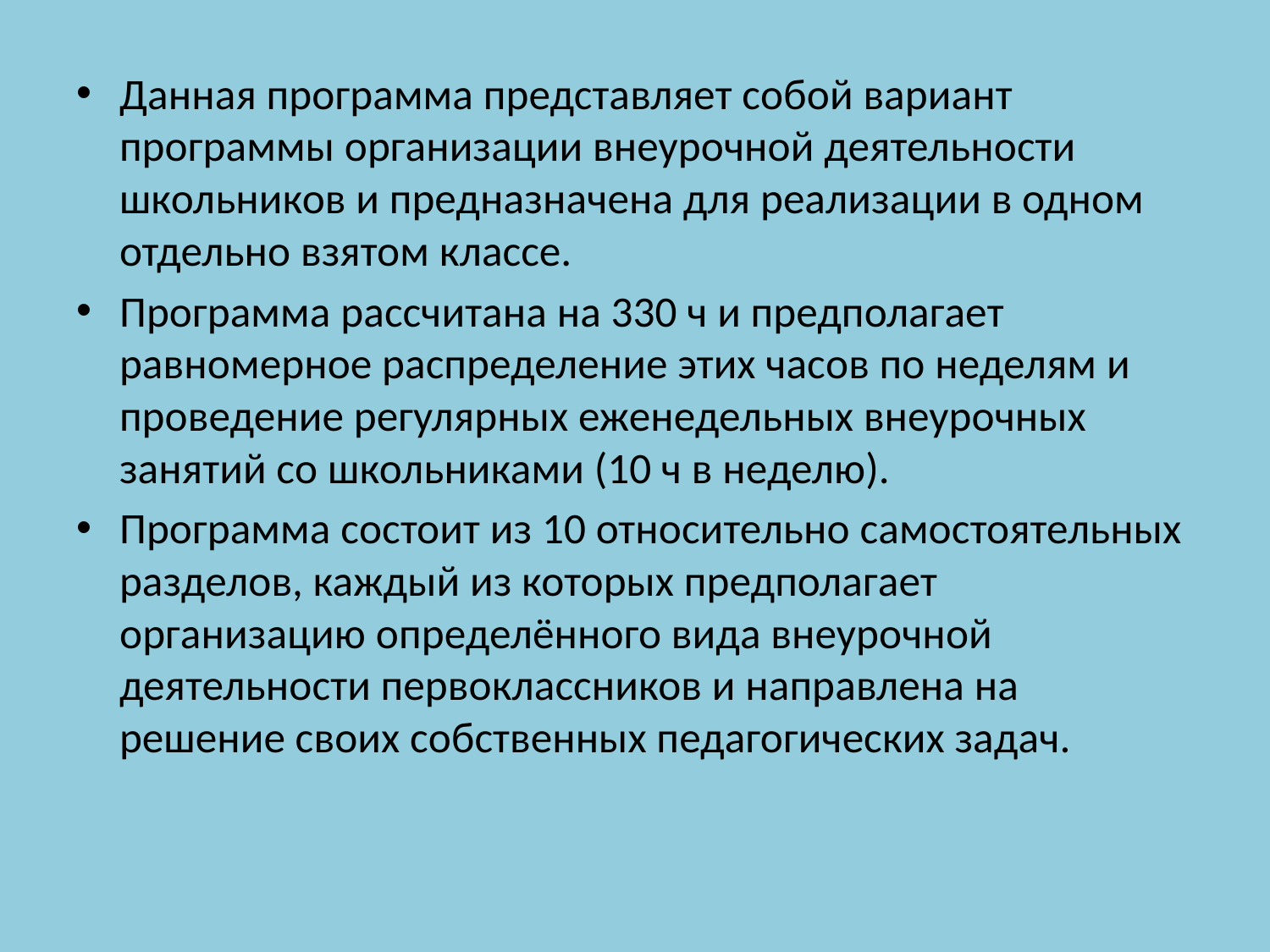

Данная программа представляет собой вариант программы организации внеурочной деятельности школьников и предназначена для реализации в одном отдельно взятом классе.
Программа рассчитана на 330 ч и предполагает равномерное распределение этих часов по неделям и проведение регулярных еженедельных внеурочных занятий со школьниками (10 ч в неделю).
Программа состоит из 10 относительно самостоятельных разделов, каждый из которых предполагает организацию определённого вида внеурочной деятельности первоклассников и направлена на решение своих собственных педагогических задач.